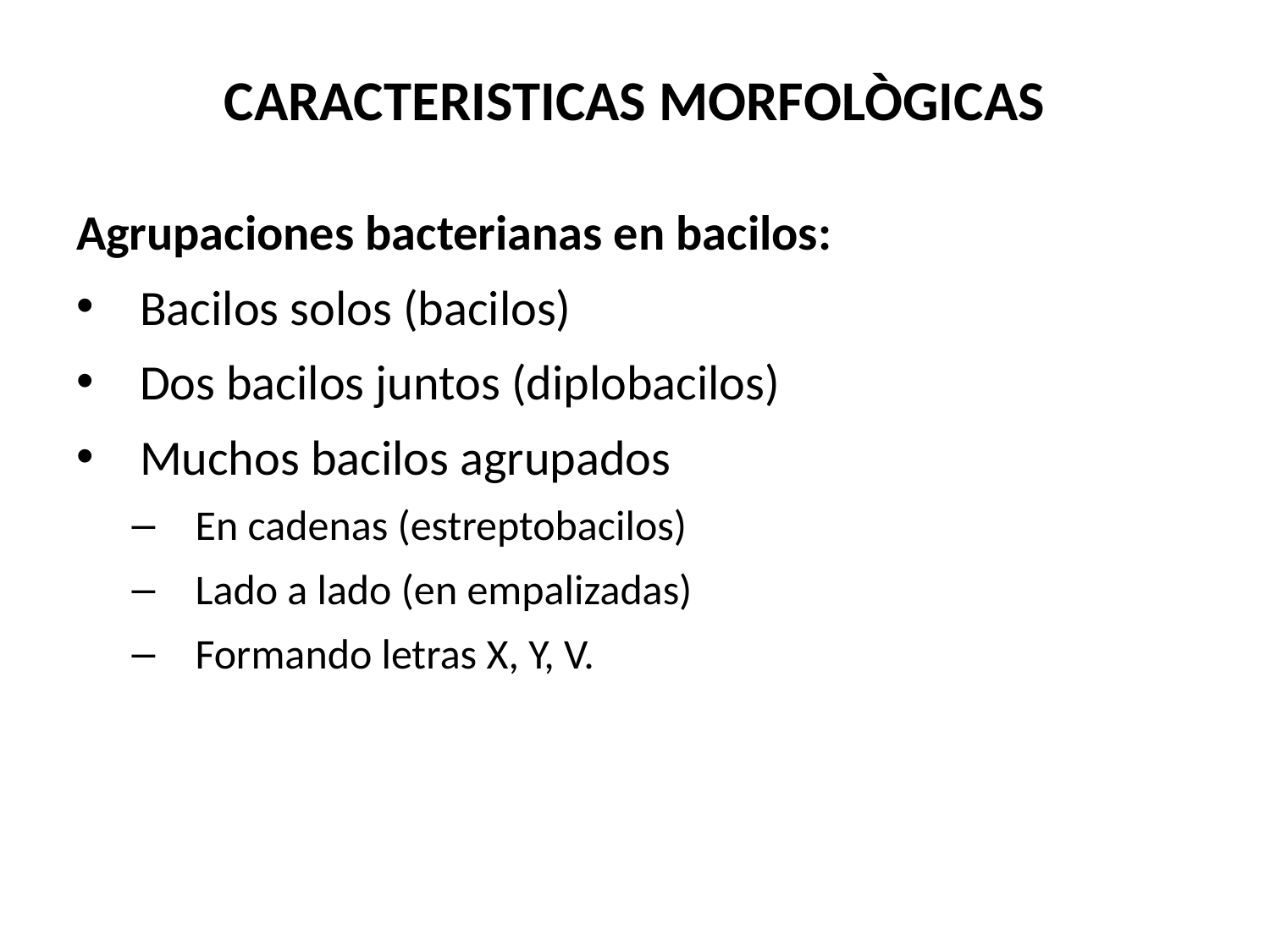

# CARACTERISTICAS MORFOLÒGICAS
Agrupaciones bacterianas en bacilos:
Bacilos solos (bacilos)
Dos bacilos juntos (diplobacilos)
Muchos bacilos agrupados
En cadenas (estreptobacilos)
Lado a lado (en empalizadas)
Formando letras X, Y, V.